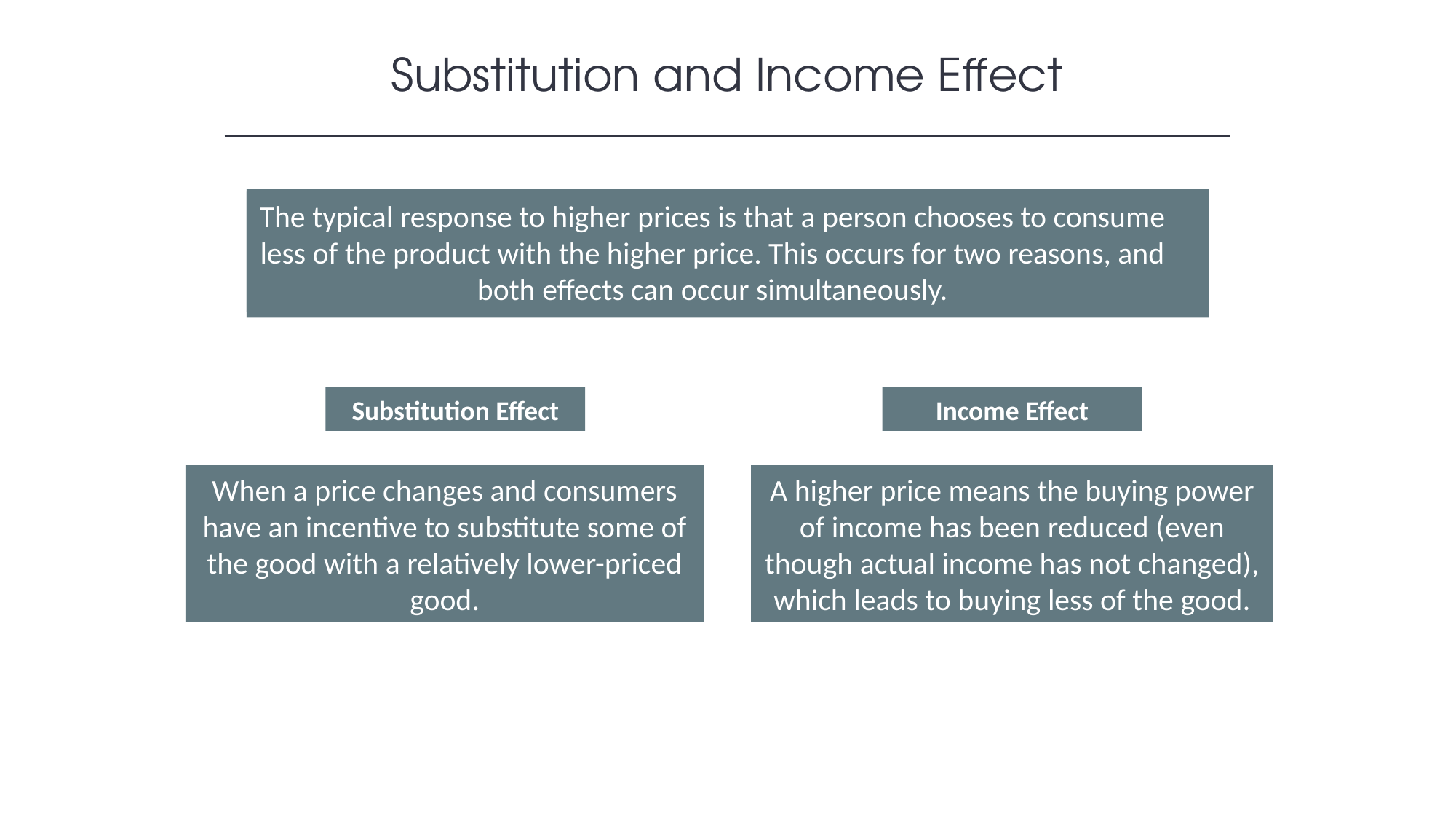

Substitution and Income Effect

The typical response to higher prices is that a person chooses to consume less of the product with the higher price. This occurs for two reasons, and both effects can occur simultaneously.
Substitution Effect
Income Effect
When a price changes and consumers have an incentive to substitute some of the good with a relatively lower-priced good.
A higher price means the buying power of income has been reduced (even though actual income has not changed), which leads to buying less of the good.